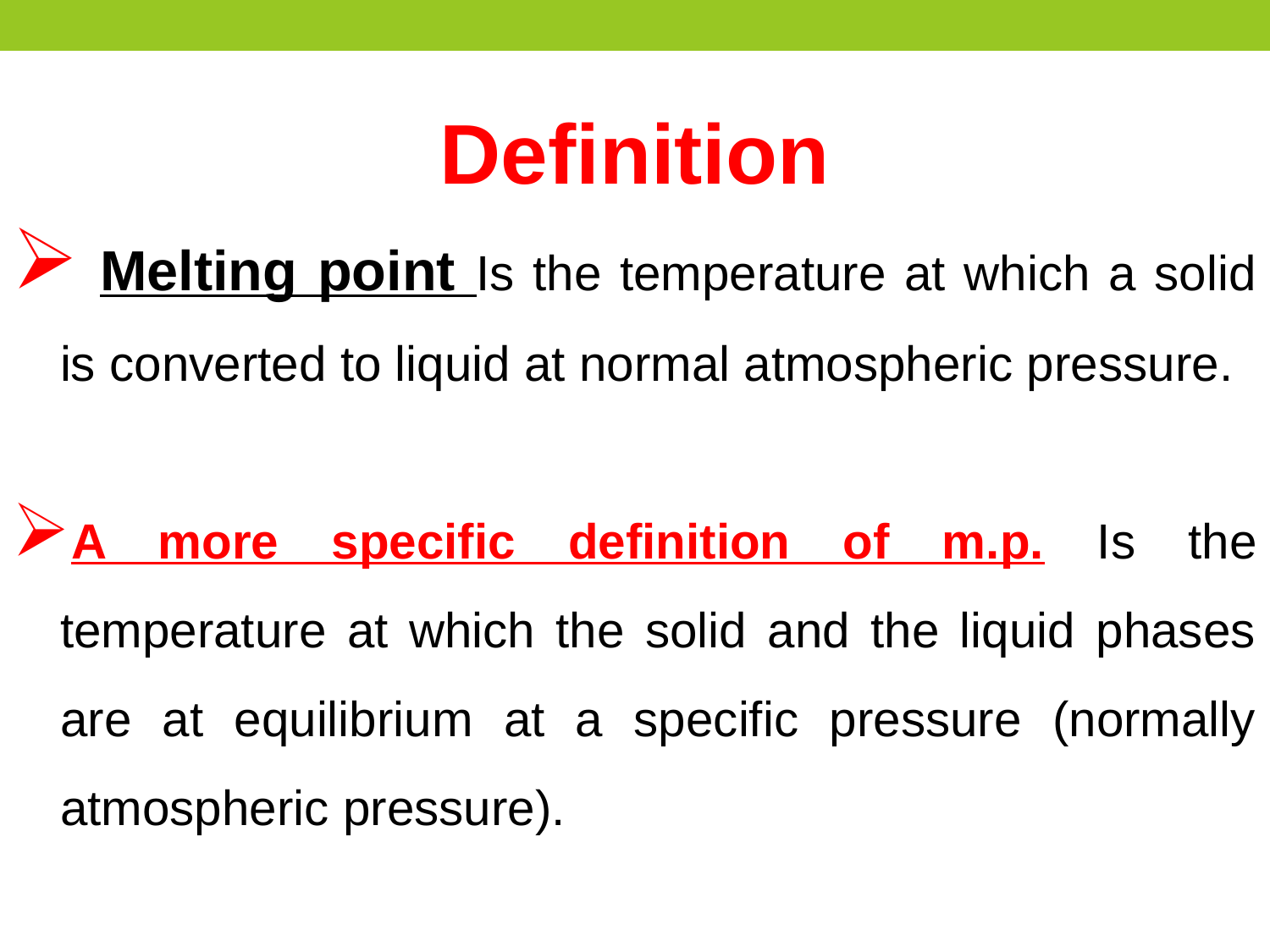

Definition
 Melting point Is the temperature at which a solid is converted to liquid at normal atmospheric pressure.

A more specific definition of m.p. Is the temperature at which the solid and the liquid phases are at equilibrium at a specific pressure (normally atmospheric pressure).